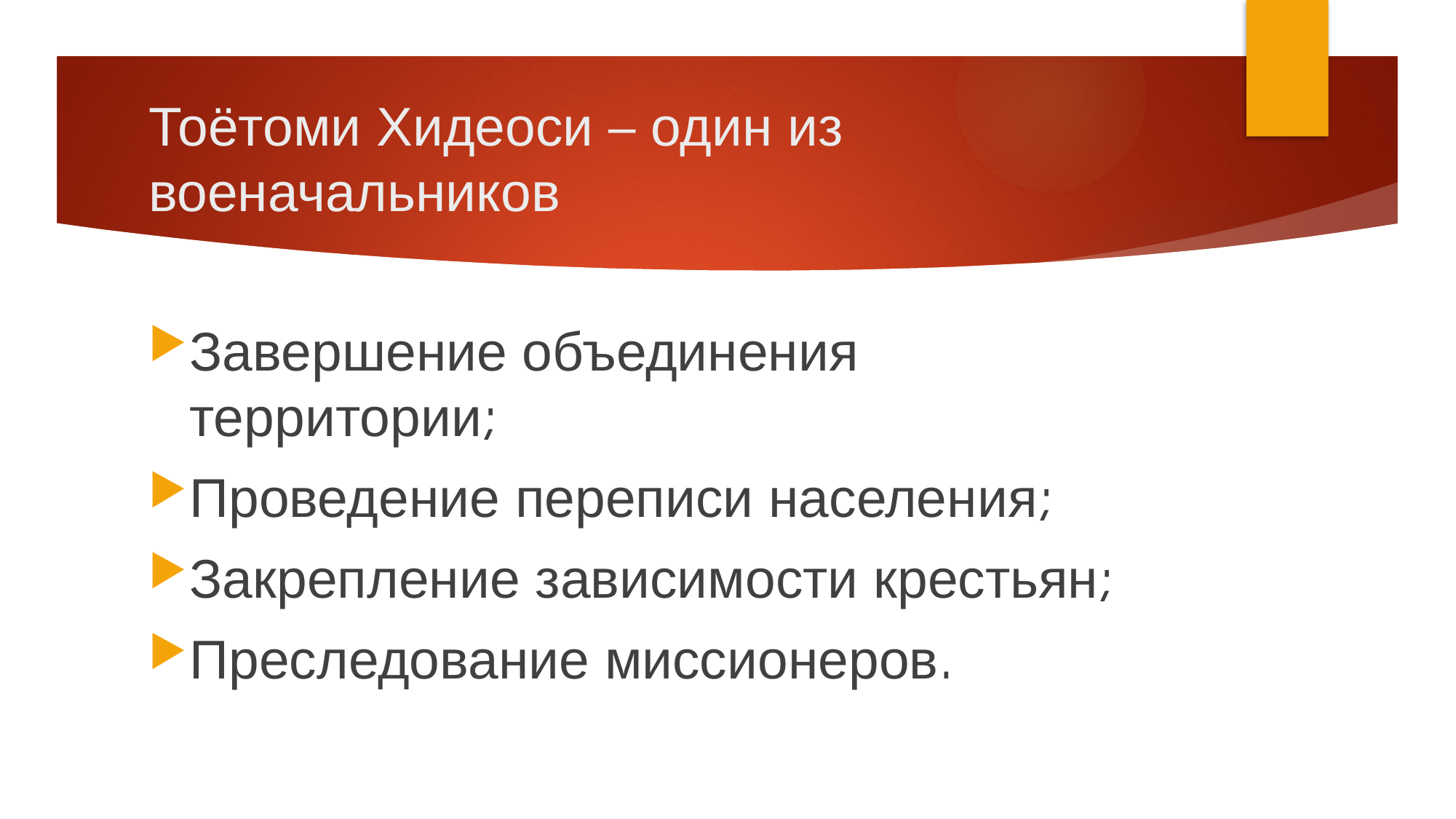

# Тоётоми Хидеоси – один из военачальников
Завершение объединения территории;
Проведение переписи населения;
Закрепление зависимости крестьян;
Преследование миссионеров.